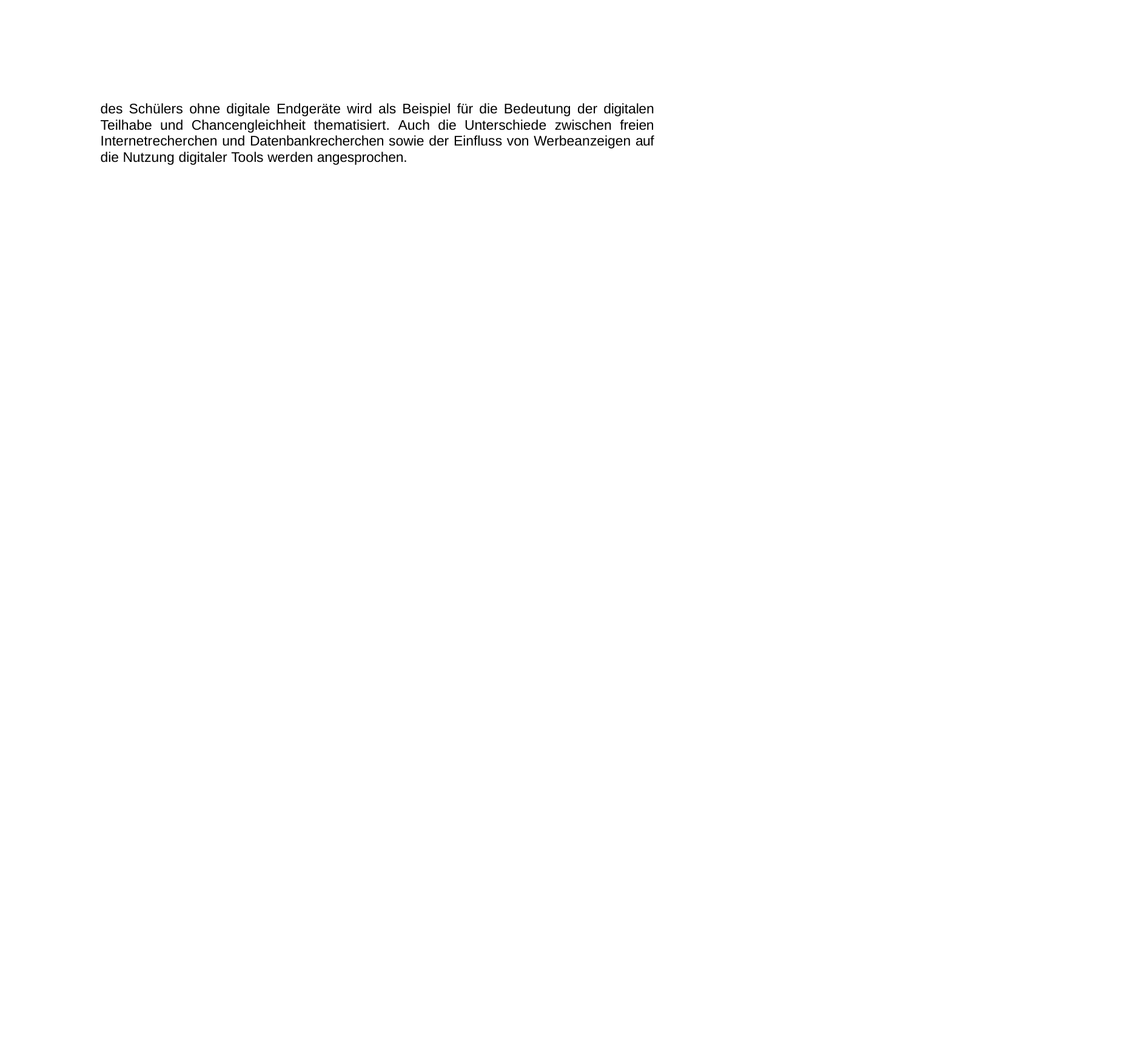

des Schülers ohne digitale Endgeräte wird als Beispiel für die Bedeutung der digitalen Teilhabe und Chancengleichheit thematisiert. Auch die Unterschiede zwischen freien Internetrecherchen und Datenbankrecherchen sowie der Einfluss von Werbeanzeigen auf die Nutzung digitaler Tools werden angesprochen.